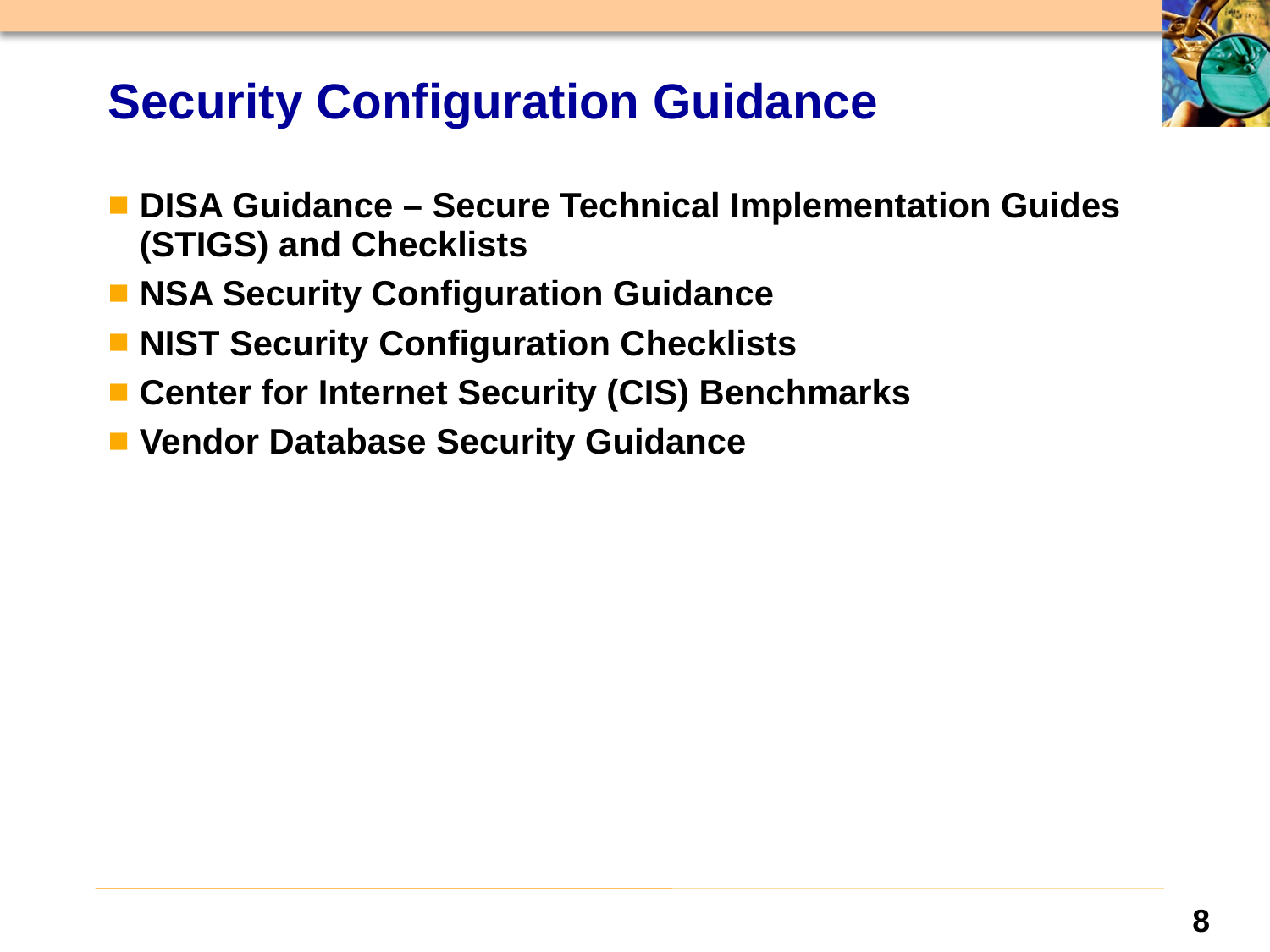

# Security Configuration Guidance
DISA Guidance – Secure Technical Implementation Guides (STIGS) and Checklists
NSA Security Configuration Guidance
NIST Security Configuration Checklists
Center for Internet Security (CIS) Benchmarks
Vendor Database Security Guidance